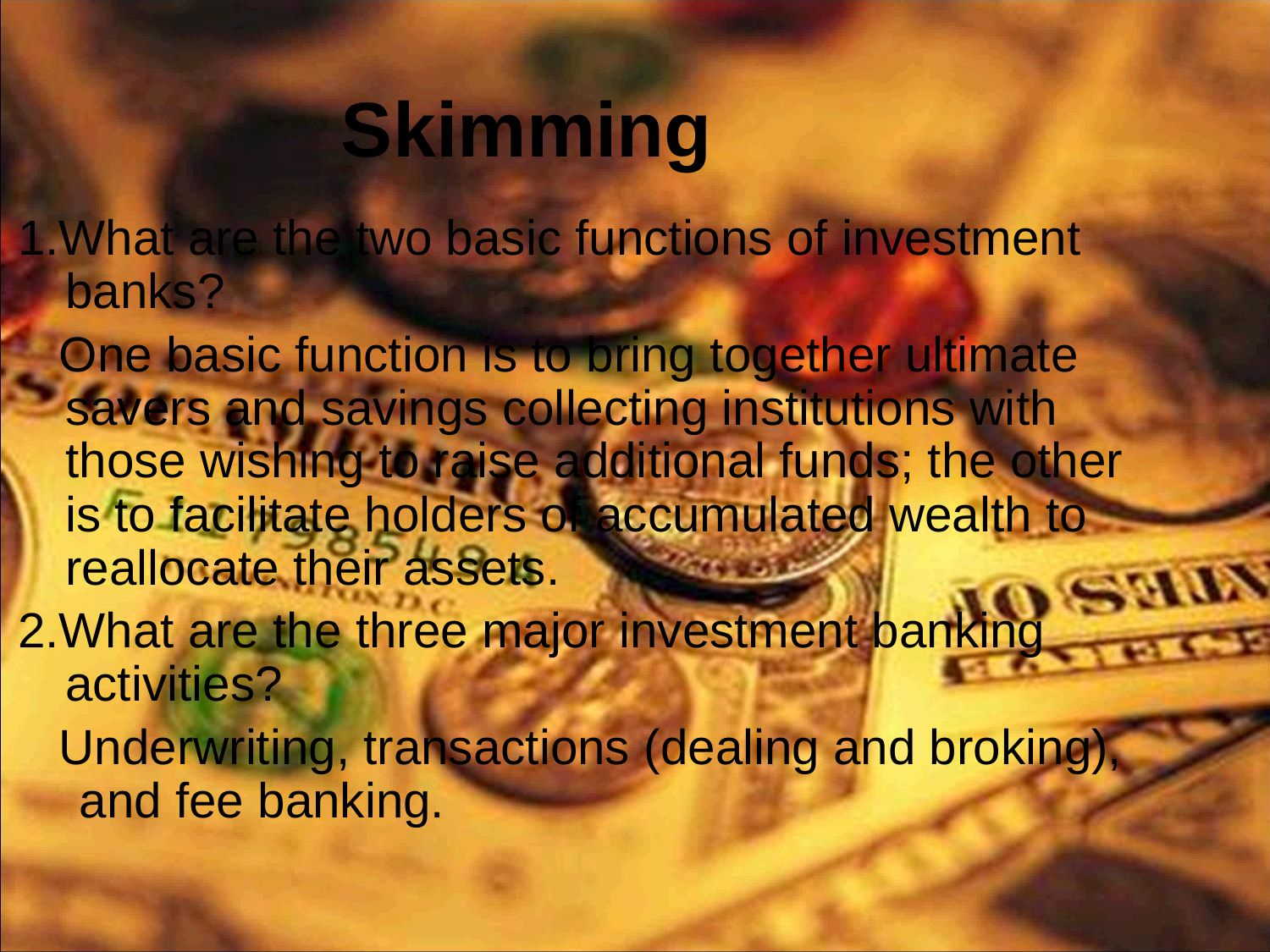

# Skimming
1.What are the two basic functions of investment banks?
   One basic function is to bring together ultimate savers and savings collecting institutions with those wishing to raise additional funds; the other is to facilitate holders of accumulated wealth to reallocate their assets.
2.What are the three major investment banking activities?
   Underwriting, transactions (dealing and broking),  and fee banking.